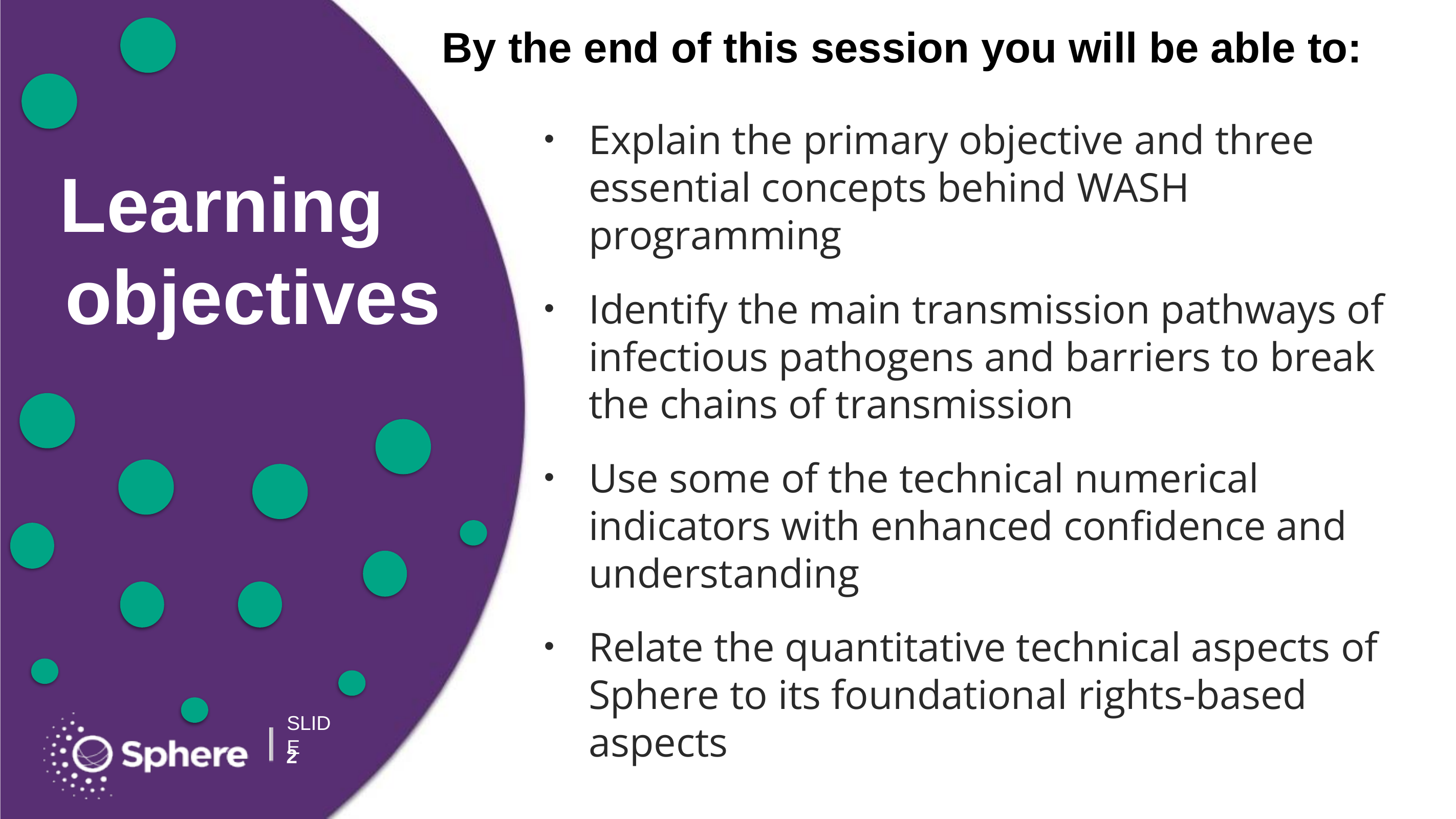

# By the end of this session you will be able to:
Explain the primary objective and three essential concepts behind WASH programming
Identify the main transmission pathways of infectious pathogens and barriers to break the chains of transmission
Use some of the technical numerical indicators with enhanced confidence and understanding
Relate the quantitative technical aspects of Sphere to its foundational rights-based aspects
2